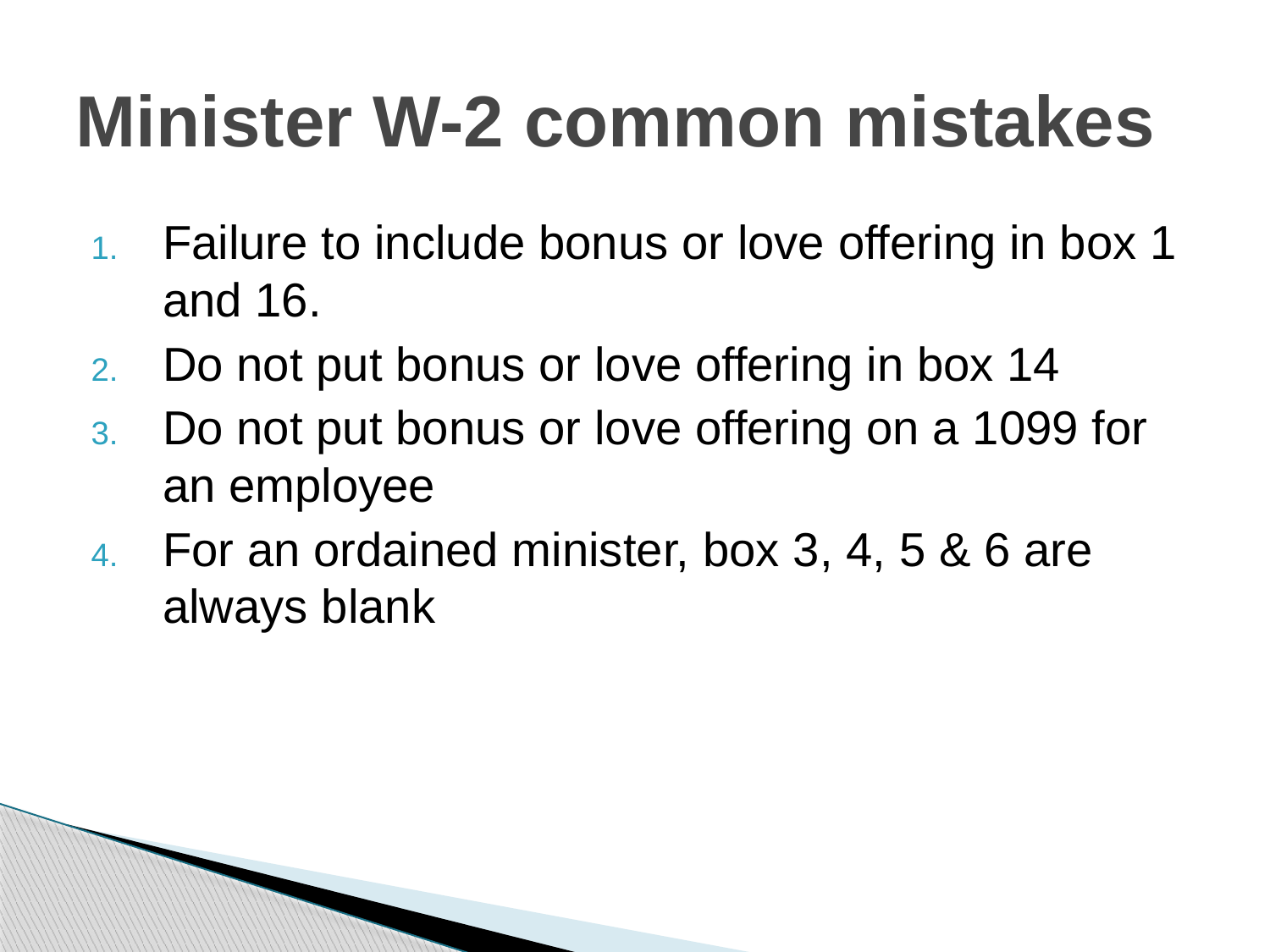

# Minister W-2 common mistakes
Failure to include bonus or love offering in box 1 and 16.
Do not put bonus or love offering in box 14
Do not put bonus or love offering on a 1099 for an employee
For an ordained minister, box 3, 4, 5 & 6 are always blank